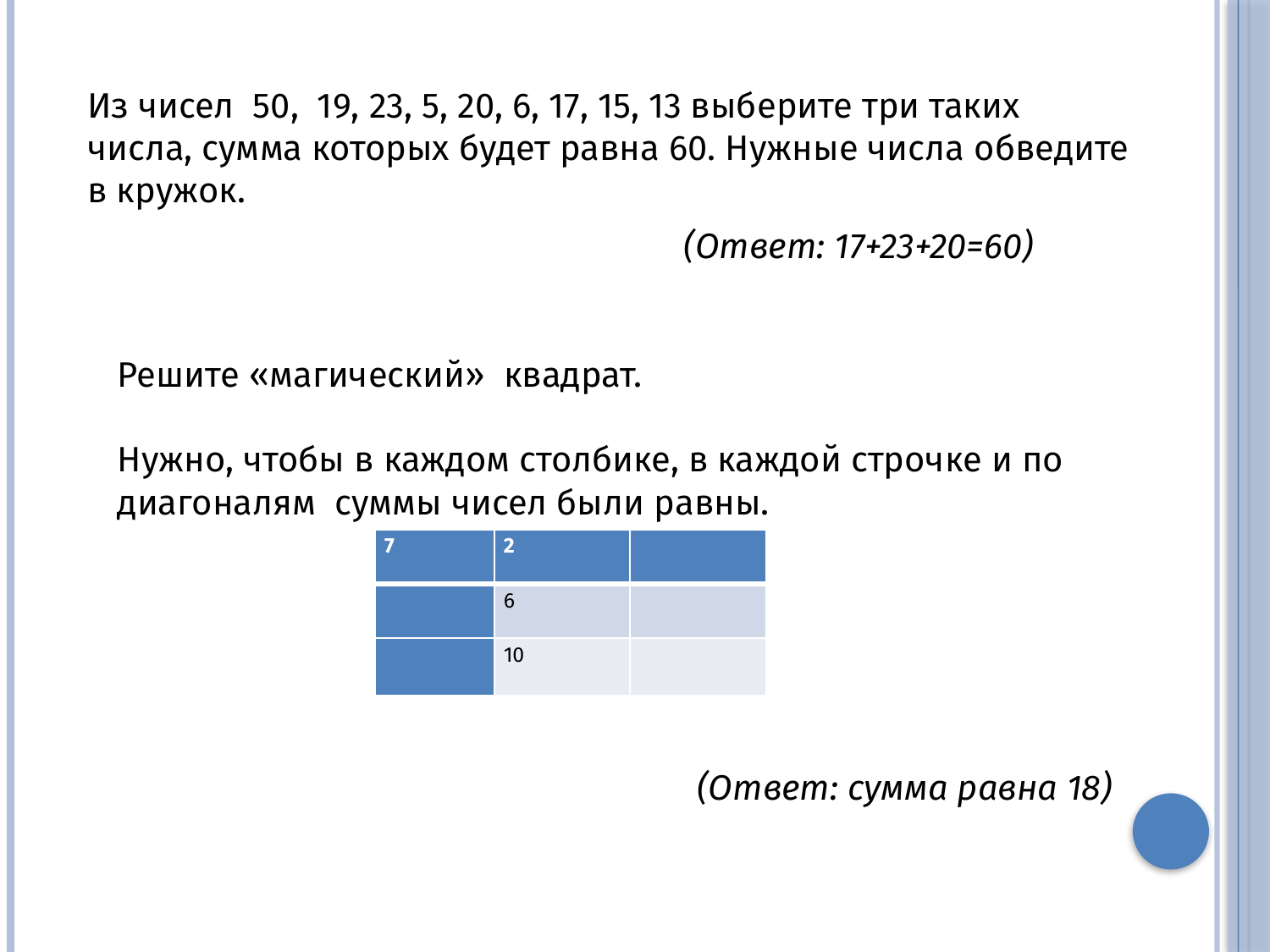

Из чисел  50,  19, 23, 5, 20, 6, 17, 15, 13 выберите три таких числа, сумма которых будет равна 60. Нужные числа обведите в кружок.
(Ответ: 17+23+20=60)
Решите «магический»  квадрат.

Нужно, чтобы в каждом столбике, в каждой строчке и по диагоналям  суммы чисел были равны.
| 7 | 2 |  |
| --- | --- | --- |
|  | 6 |  |
|  | 10 |  |
(Ответ: сумма равна 18)